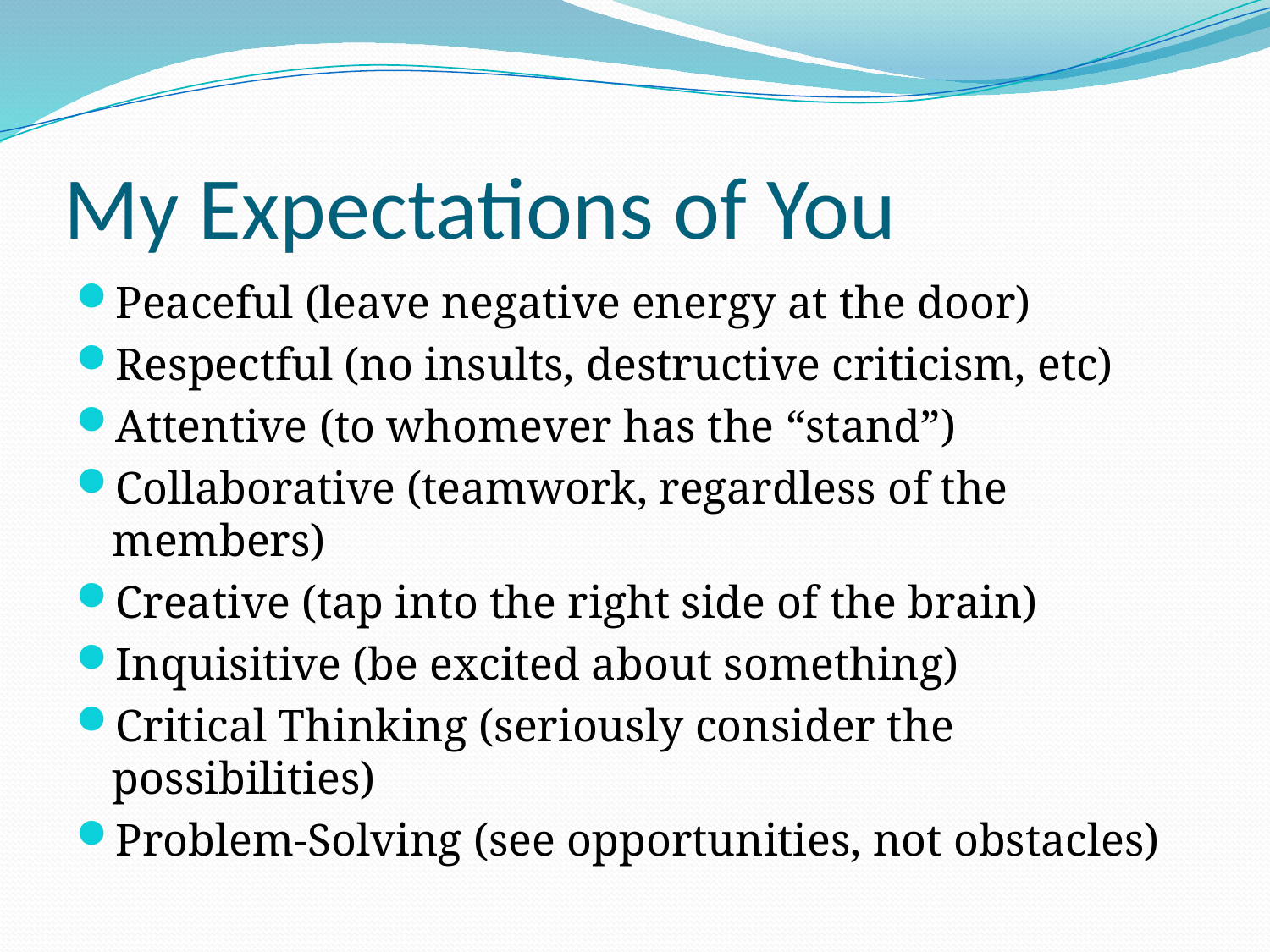

# My Expectations of You
Peaceful (leave negative energy at the door)
Respectful (no insults, destructive criticism, etc)
Attentive (to whomever has the “stand”)
Collaborative (teamwork, regardless of the members)
Creative (tap into the right side of the brain)
Inquisitive (be excited about something)
Critical Thinking (seriously consider the possibilities)
Problem-Solving (see opportunities, not obstacles)